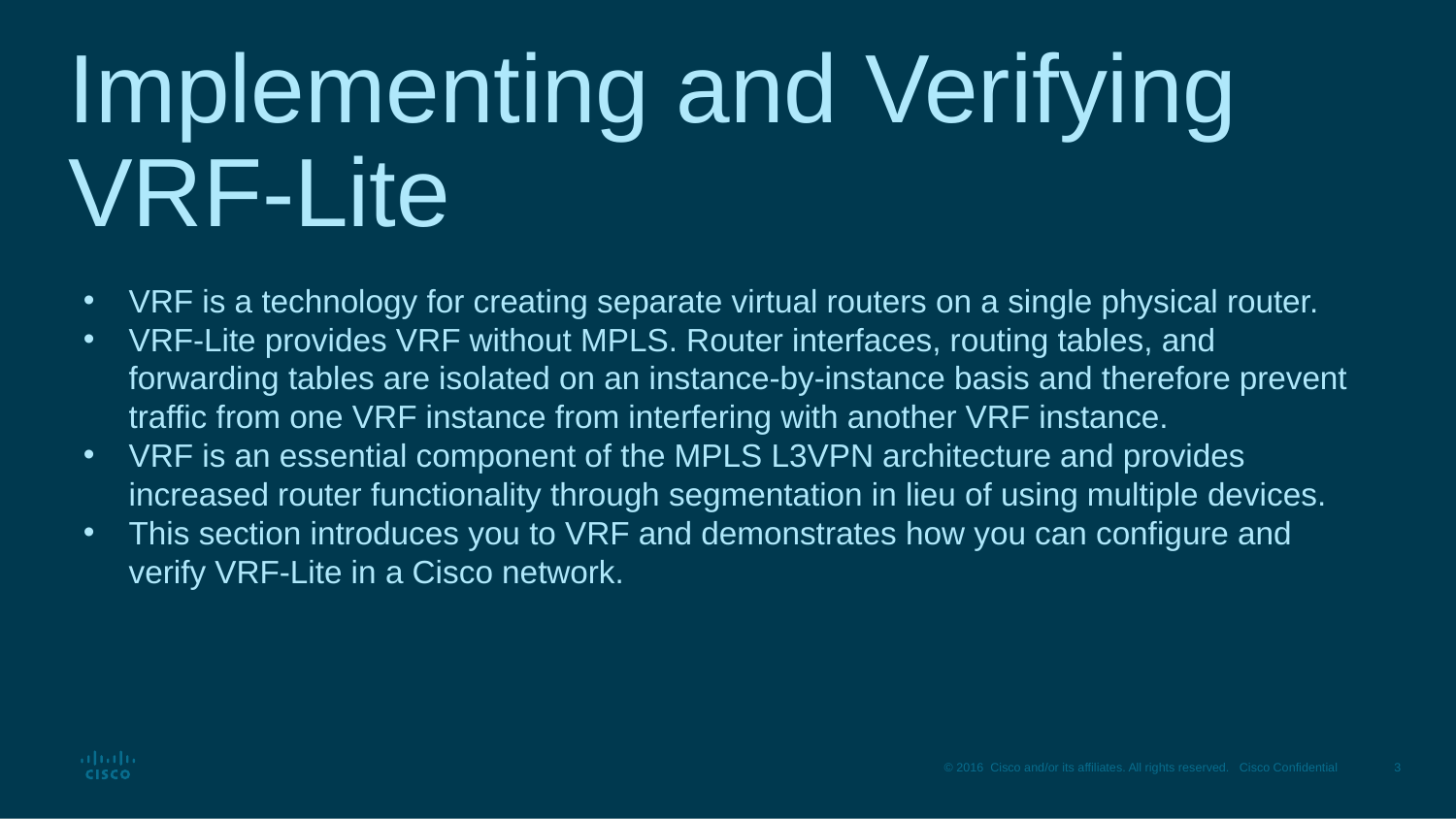

# Implementing and Verifying VRF-Lite
VRF is a technology for creating separate virtual routers on a single physical router.
VRF-Lite provides VRF without MPLS. Router interfaces, routing tables, and forwarding tables are isolated on an instance-by-instance basis and therefore prevent traffic from one VRF instance from interfering with another VRF instance.
VRF is an essential component of the MPLS L3VPN architecture and provides increased router functionality through segmentation in lieu of using multiple devices.
This section introduces you to VRF and demonstrates how you can configure and verify VRF-Lite in a Cisco network.